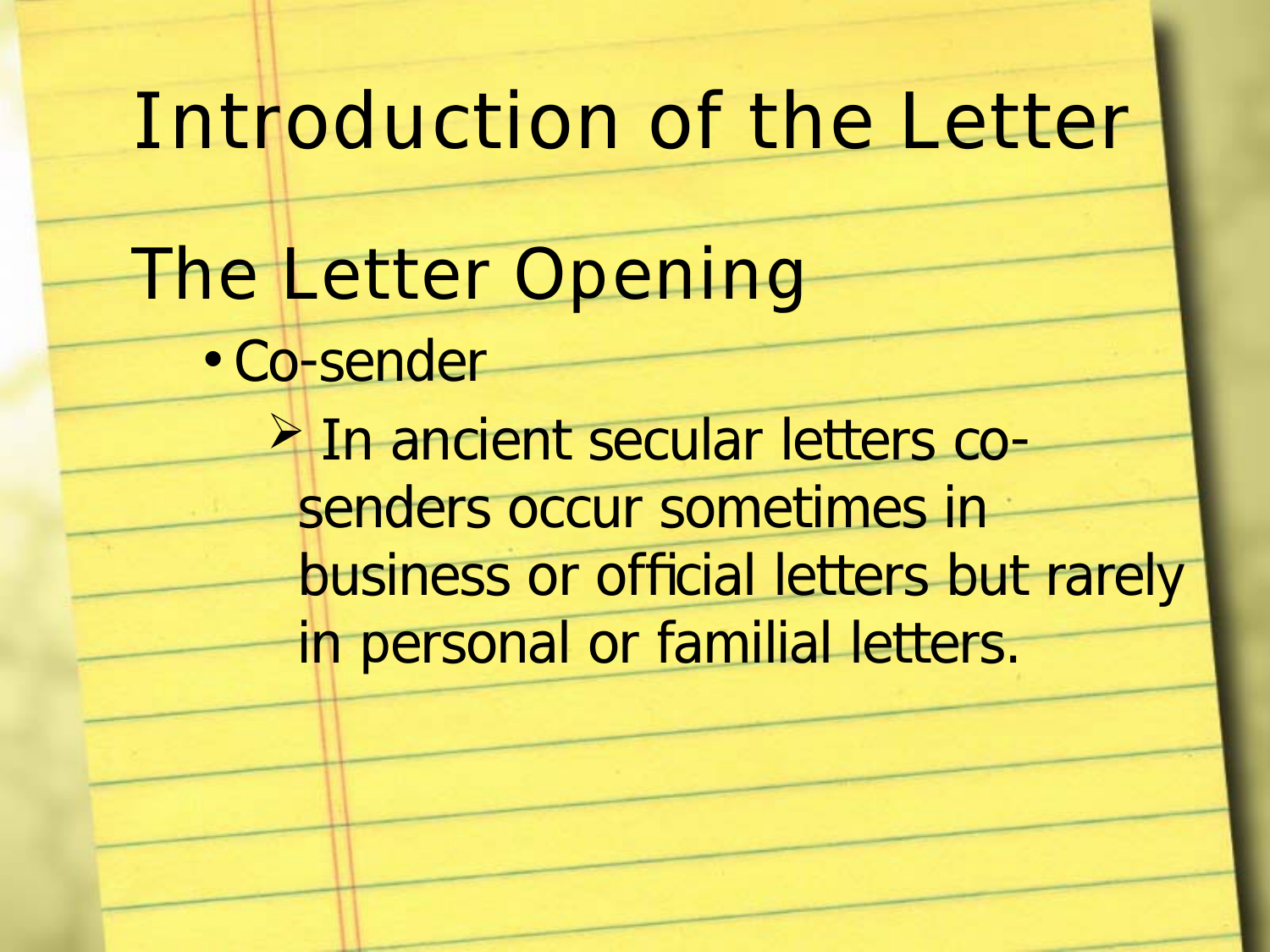

# Introduction of the Letter
The Letter Opening
Co-sender
 In ancient secular letters co-senders occur sometimes in business or official letters but rarely in personal or familial letters.